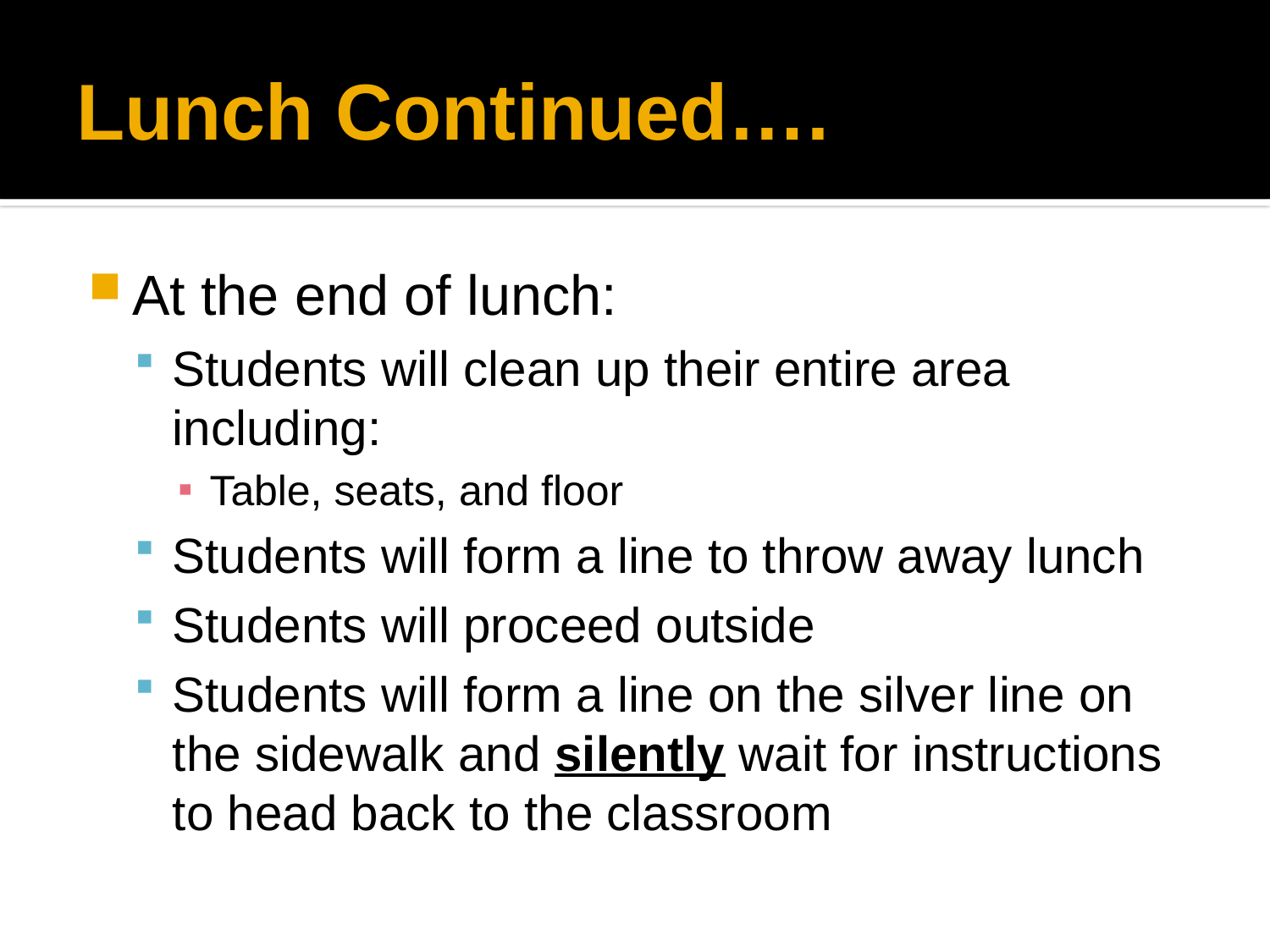

# Lunch Continued….
At the end of lunch:
Students will clean up their entire area including:
Table, seats, and floor
Students will form a line to throw away lunch
Students will proceed outside
Students will form a line on the silver line on the sidewalk and silently wait for instructions to head back to the classroom